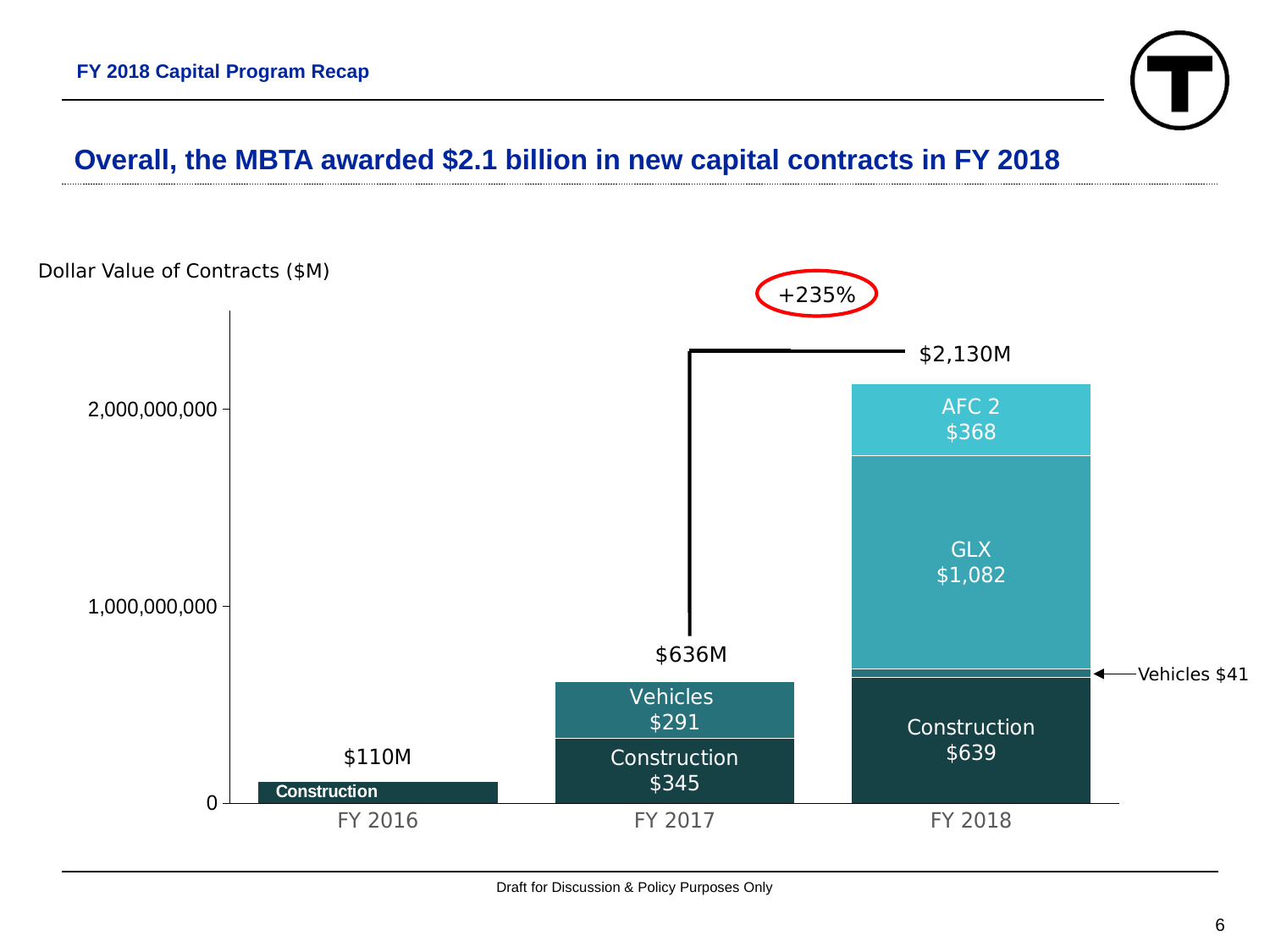

FY 2018 Capital Program Recap
# Overall, the MBTA awarded $2.1 billion in new capital contracts in FY 2018

### Chart

| Category | State of Good Repair Construction Contract Awards | Revenue Vehicle Contract AwardsVehicles | GLX | AFC 2 |
|---|---|---|---|---|
| FY 2016 | 110000000.0 | None | None | None |
| FY 2017 | 328000000.0 | 291000000.0 | None | None |
| FY 2018 | 639000000.0 | 40752000.0 | 1082000000.0 | 368000000.0 |
Dollar Value of Contracts ($M)

+235%
$2,130M
$636M
Vehicles $41